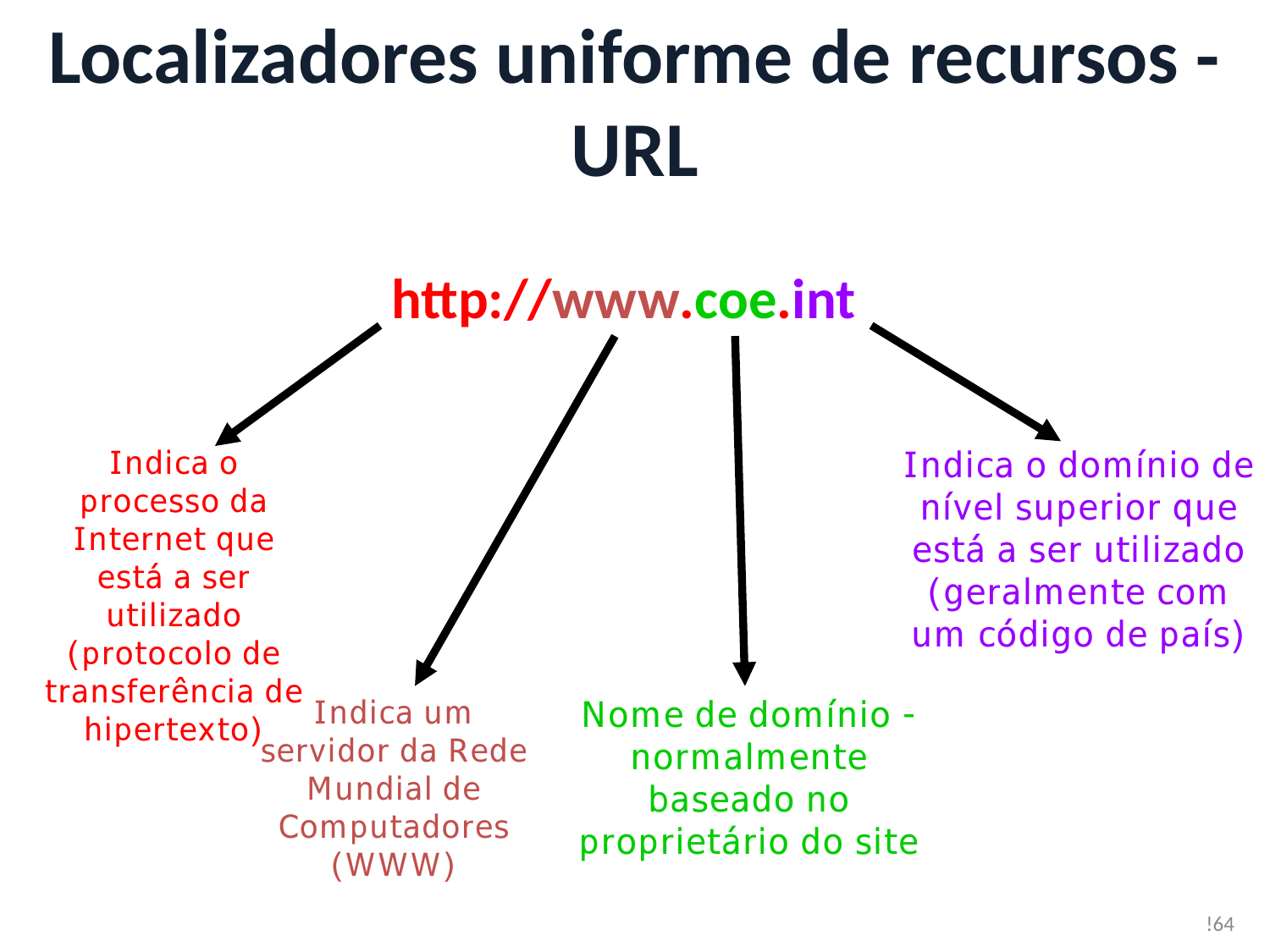

# Localizadores uniforme de recursos - URL
http://www.coe.int

Indica o processo da Internet que está a ser utilizado (protocolo de transferência de hipertexto)
Indica o domínio de nível superior que está a ser utilizado (geralmente com um código de país)
Indica um servidor da Rede Mundial de Computadores (WWW)
Nome de domínio - normalmente baseado no proprietário do site
!64